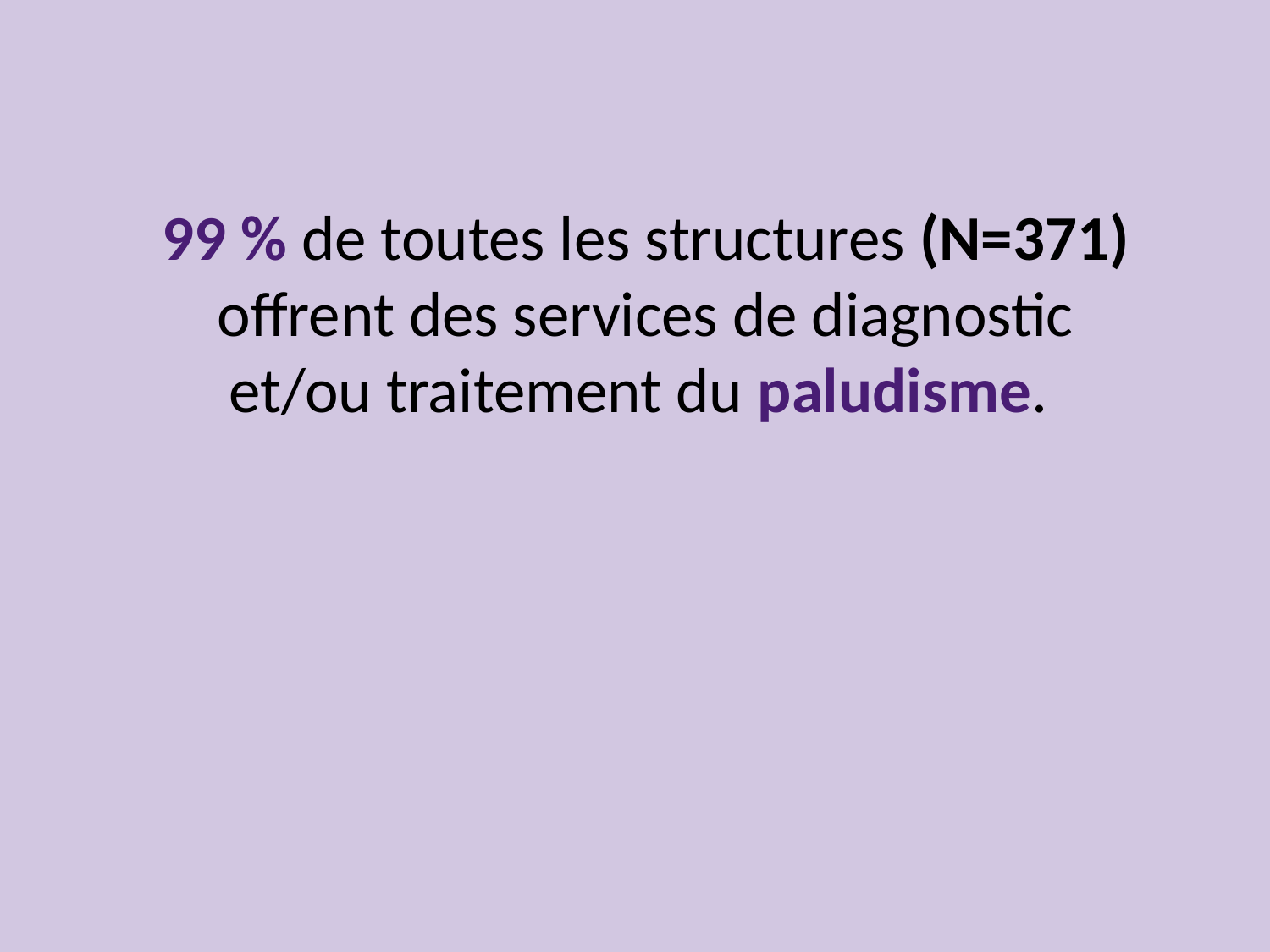

99 % de toutes les structures (N=371) offrent des services de diagnostic et/ou traitement du paludisme.